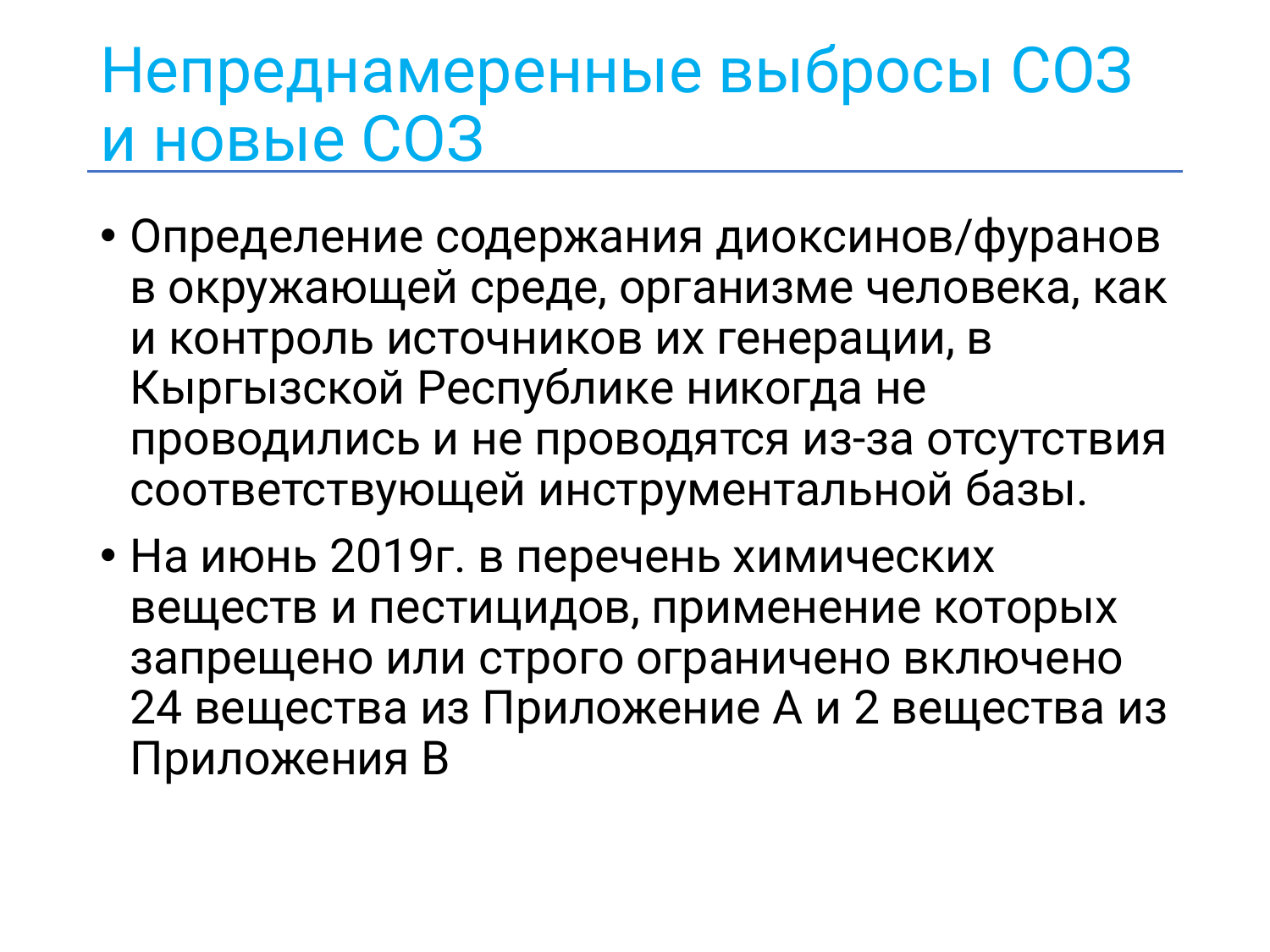

# Непреднамеренные выбросы СОЗ и новые СОЗ
Определение содержания диоксинов/фуранов в окружающей среде, организме человека, как и контроль источников их генерации, в Кыргызской Республике никогда не проводились и не проводятся из-за отсутствия соответствующей инструментальной базы.
На июнь 2019г. в перечень химических веществ и пестицидов, применение которых запрещено или строго ограничено включено 24 вещества из Приложение А и 2 вещества из Приложения В